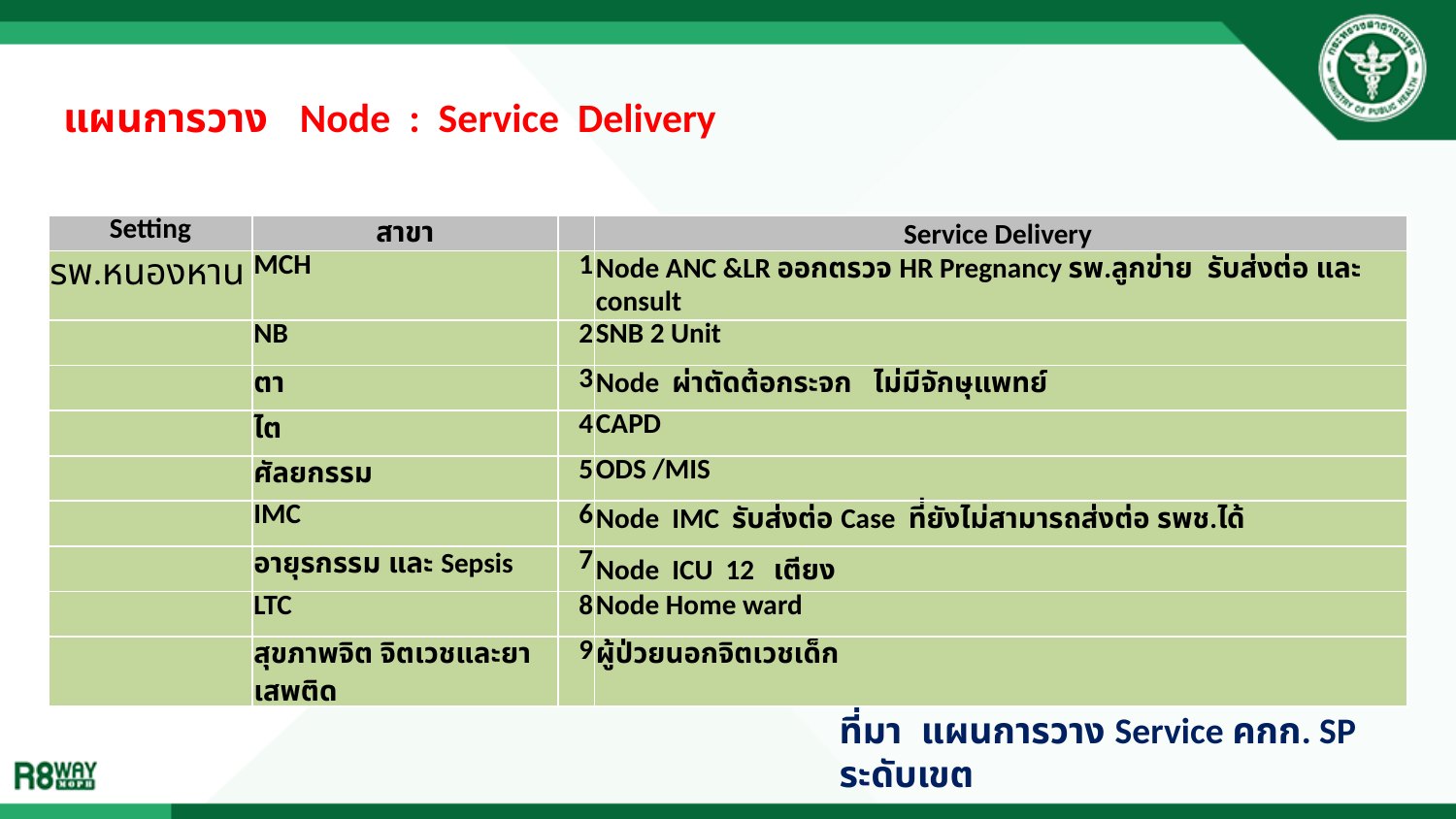

# แผนการวาง   Node  :  Service  Delivery
| Setting | สาขา |  | Service Delivery |
| --- | --- | --- | --- |
| รพ.หนองหาน | MCH | 1 | Node ANC &LR ออกตรวจ HR Pregnancy รพ.ลูกข่าย รับส่งต่อ และ consult |
|  | NB | 2 | SNB 2 Unit |
|  | ตา | 3 | Node ผ่าตัดต้อกระจก ไม่มีจักษุแพทย์ |
|  | ไต | 4 | CAPD |
|  | ศัลยกรรม | 5 | ODS /MIS |
|  | IMC | 6 | Node IMC รับส่งต่อ Case ที่ยังไม่สามารถส่งต่อ รพช.ได้ |
|  | อายุรกรรม และ Sepsis | 7 | Node ICU 12 เตียง |
|  | LTC | 8 | Node Home ward |
|  | สุขภาพจิต จิตเวชและยาเสพติด | 9 | ผู้ป่วยนอกจิตเวชเด็ก |
ที่มา  แผนการวาง Service คกก. SP ระดับเขต